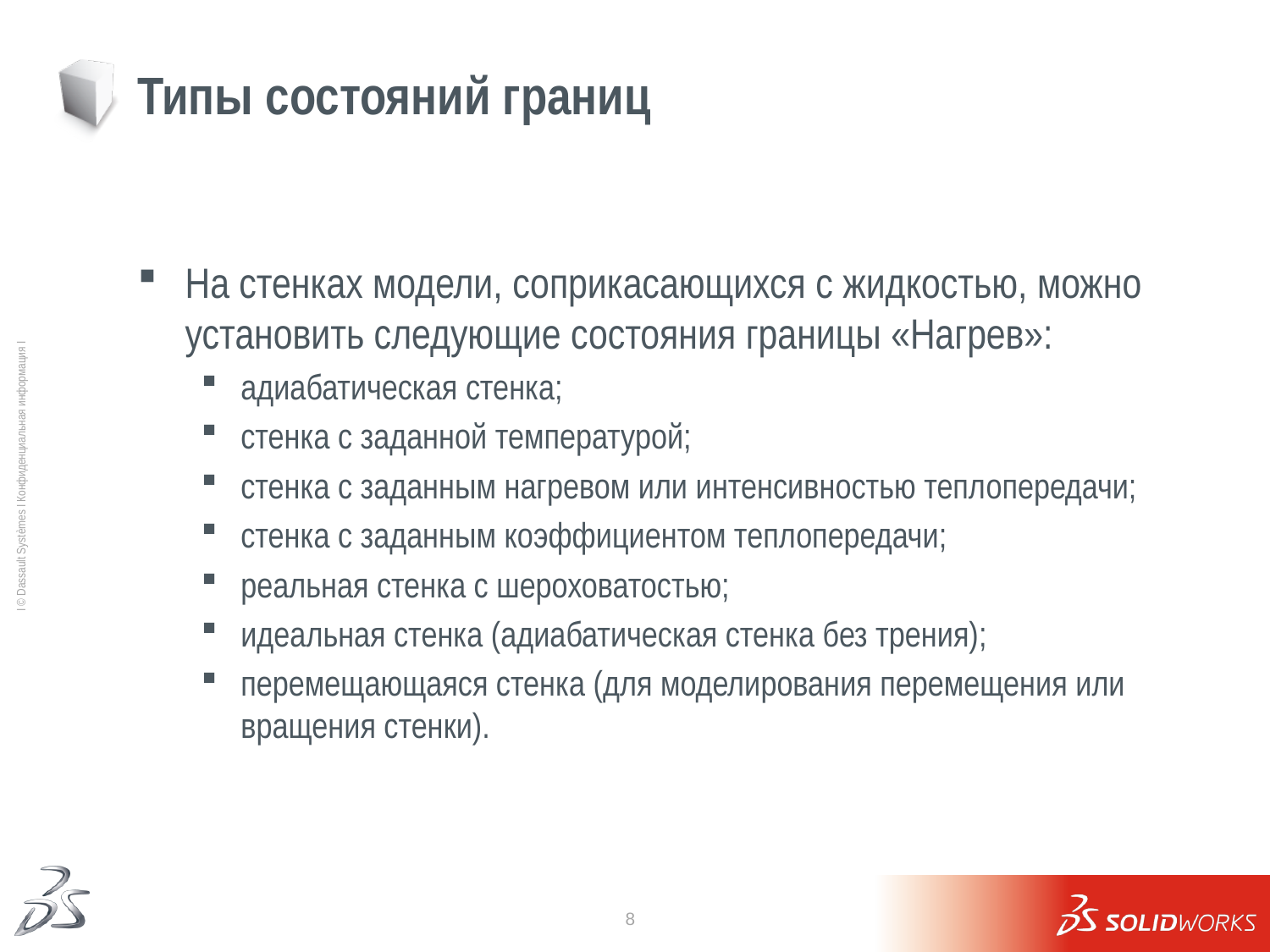

# Типы состояний границ
На стенках модели, соприкасающихся с жидкостью, можно установить следующие состояния границы «Нагрев»:
адиабатическая стенка;
стенка с заданной температурой;
стенка с заданным нагревом или интенсивностью теплопередачи;
стенка с заданным коэффициентом теплопередачи;
реальная стенка с шероховатостью;
идеальная стенка (адиабатическая стенка без трения);
перемещающаяся стенка (для моделирования перемещения или вращения стенки).